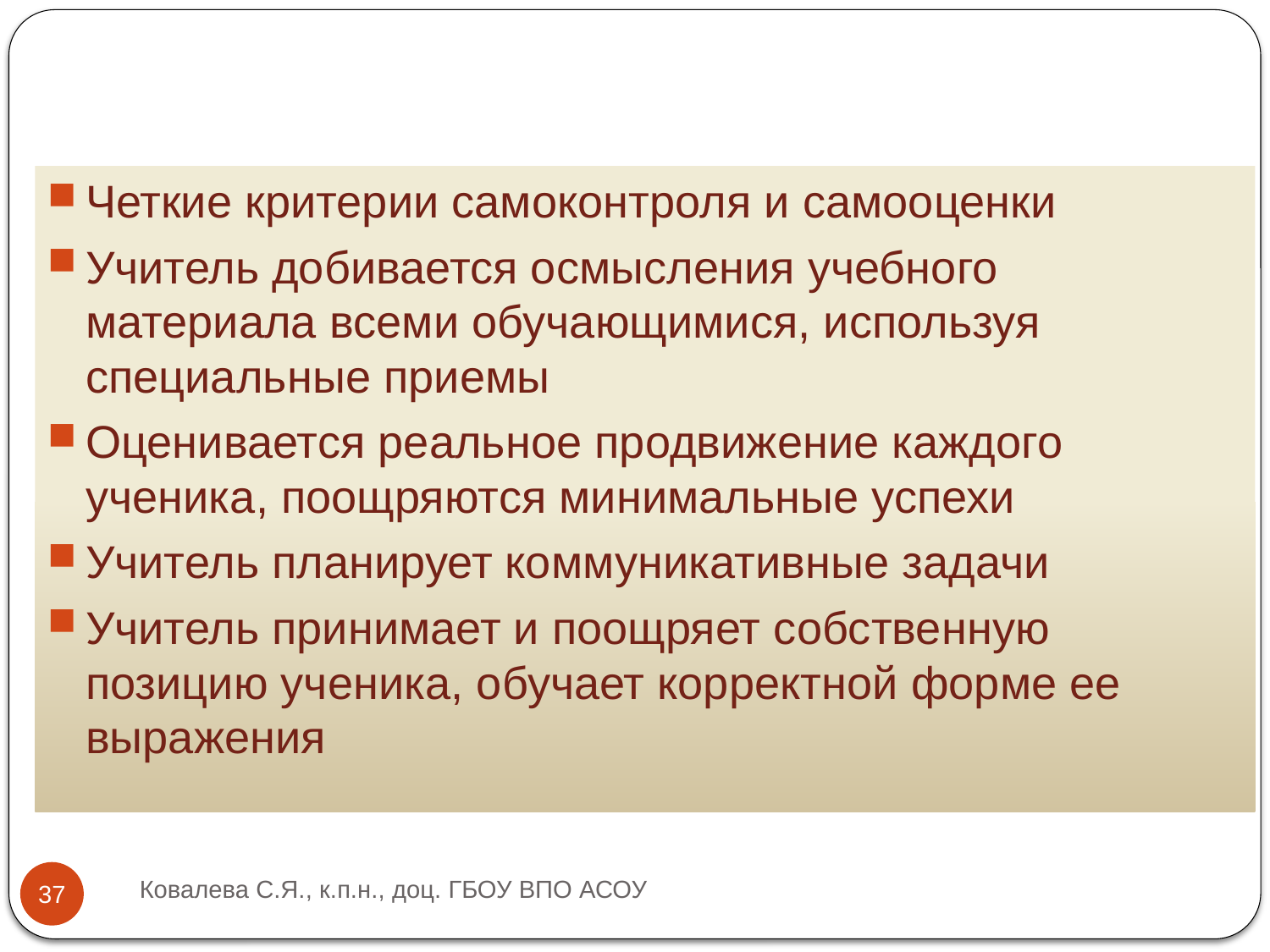

Четкие критерии самоконтроля и самооценки
Учитель добивается осмысления учебного материала всеми обучающимися, используя специальные приемы
Оценивается реальное продвижение каждого ученика, поощряются минимальные успехи
Учитель планирует коммуникативные задачи
Учитель принимает и поощряет собственную позицию ученика, обучает корректной форме ее выражения
Ковалева С.Я., к.п.н., доц. ГБОУ ВПО АСОУ
37